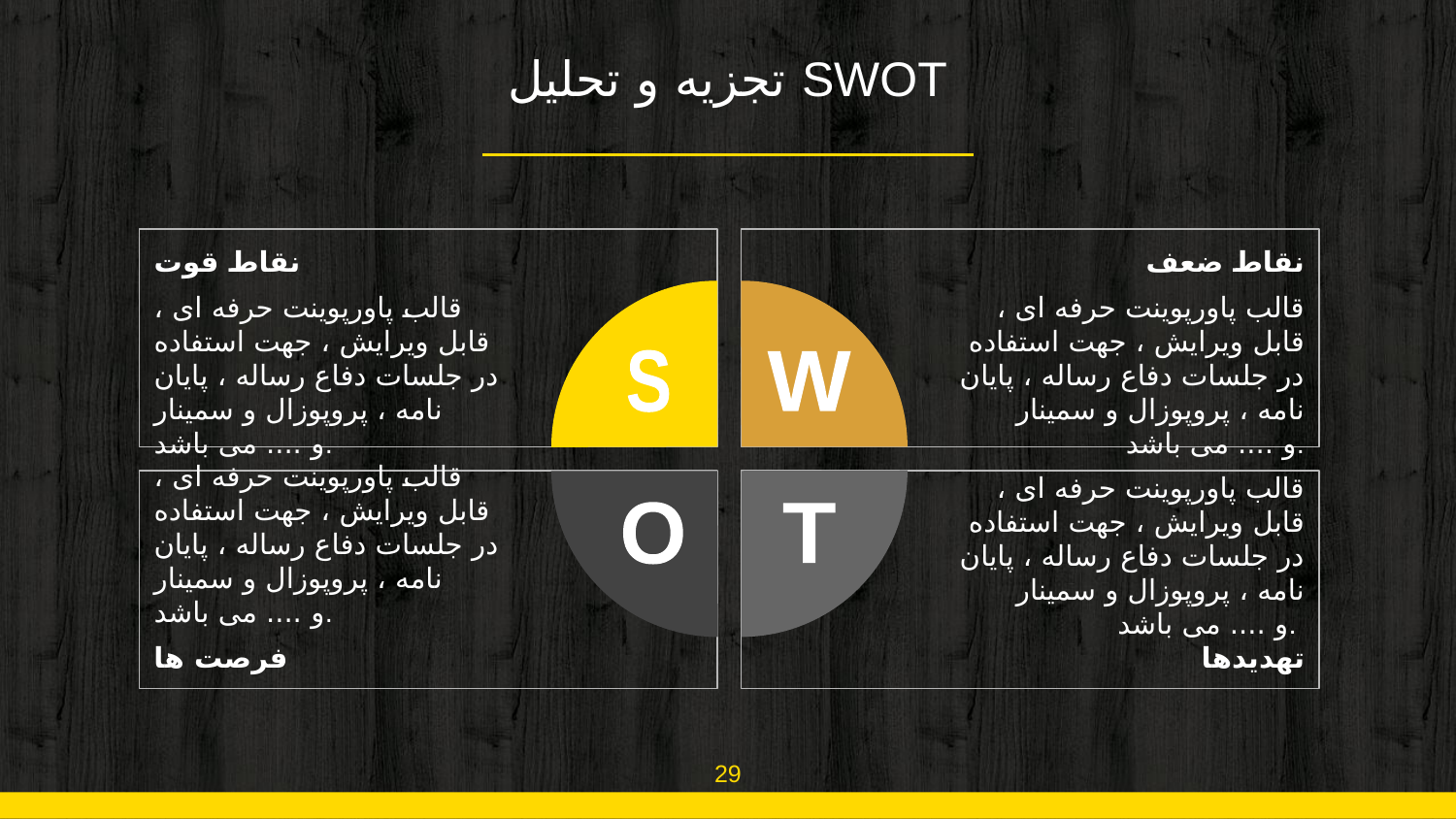

# تجزیه و تحلیل SWOT
نقاط قوت
قالب پاورپوينت حرفه ای ، قابل ویرایش ، جهت استفاده در جلسات دفاع رساله ، پایان نامه ، پروپوزال و سمینار و .... می باشد.
نقاط ضعف
قالب پاورپوينت حرفه ای ، قابل ویرایش ، جهت استفاده در جلسات دفاع رساله ، پایان نامه ، پروپوزال و سمینار و .... می باشد.

S
W

قالب پاورپوينت حرفه ای ، قابل ویرایش ، جهت استفاده در جلسات دفاع رساله ، پایان نامه ، پروپوزال و سمینار و .... می باشد.
فرصت ها
قالب پاورپوينت حرفه ای ، قابل ویرایش ، جهت استفاده در جلسات دفاع رساله ، پایان نامه ، پروپوزال و سمینار و .... می باشد.
تهدیدها
O
T
29